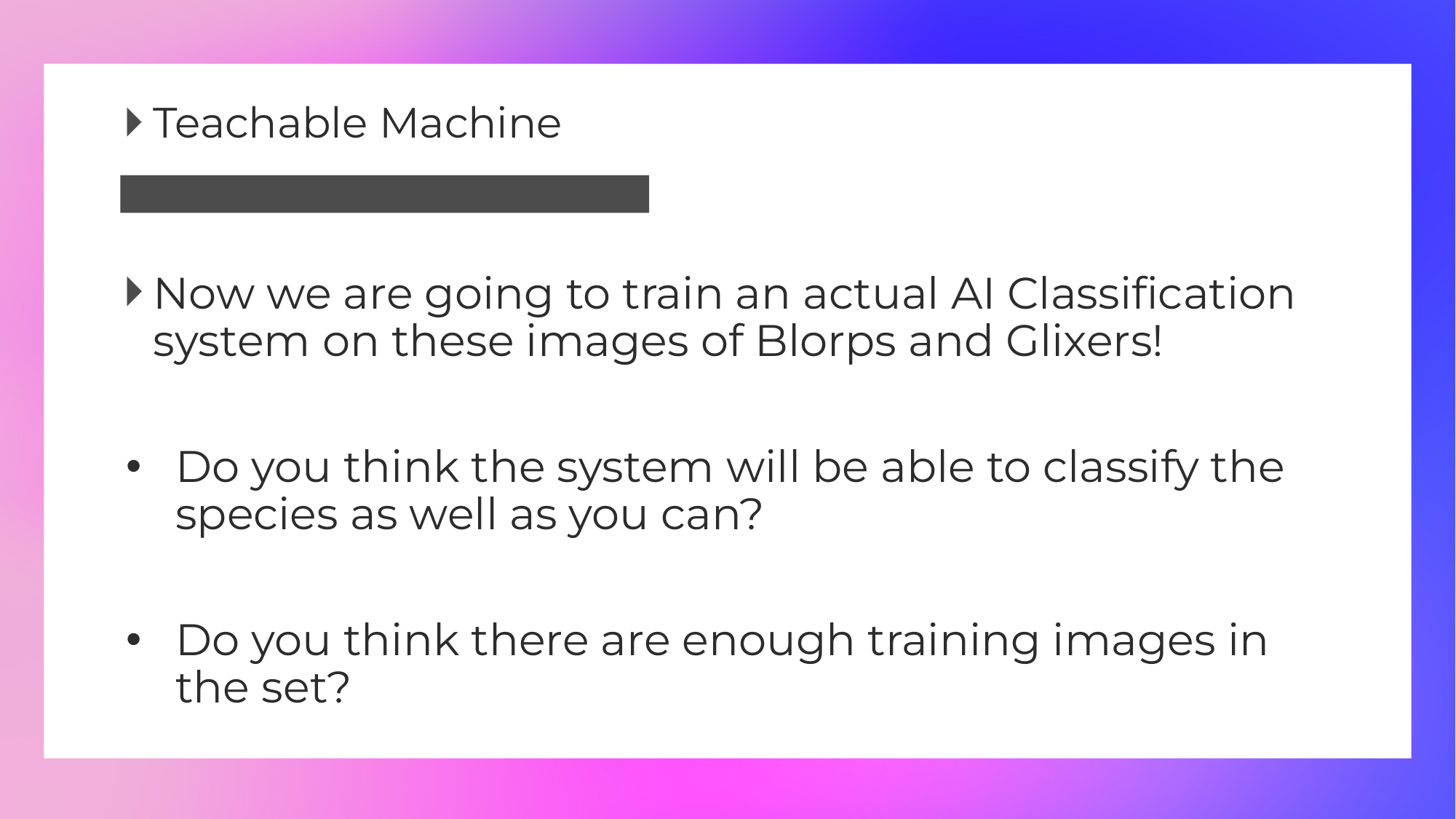

Teachable Machine
Now we are going to train an actual AI Classification system on these images of Blorps and Glixers!

Do you think the system will be able to classify the species as well as you can?

Do you think there are enough training images in the set?